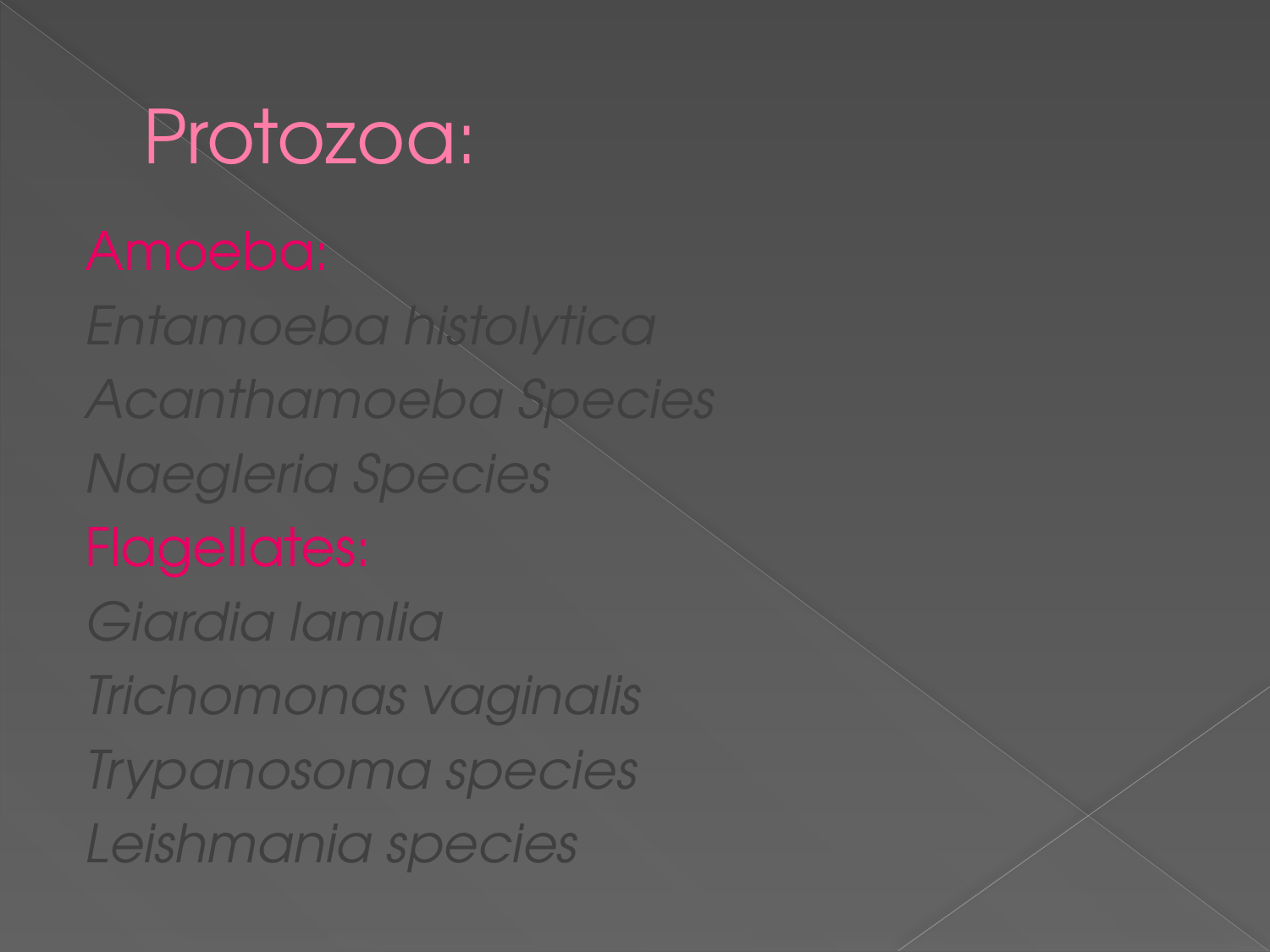

# Protozoa:
Amoeba:
Entamoeba histolytica
Acanthamoeba Species
Naegleria Species
Flagellates:
Giardia lamlia
Trichomonas vaginalis
Trypanosoma species
Leishmania species